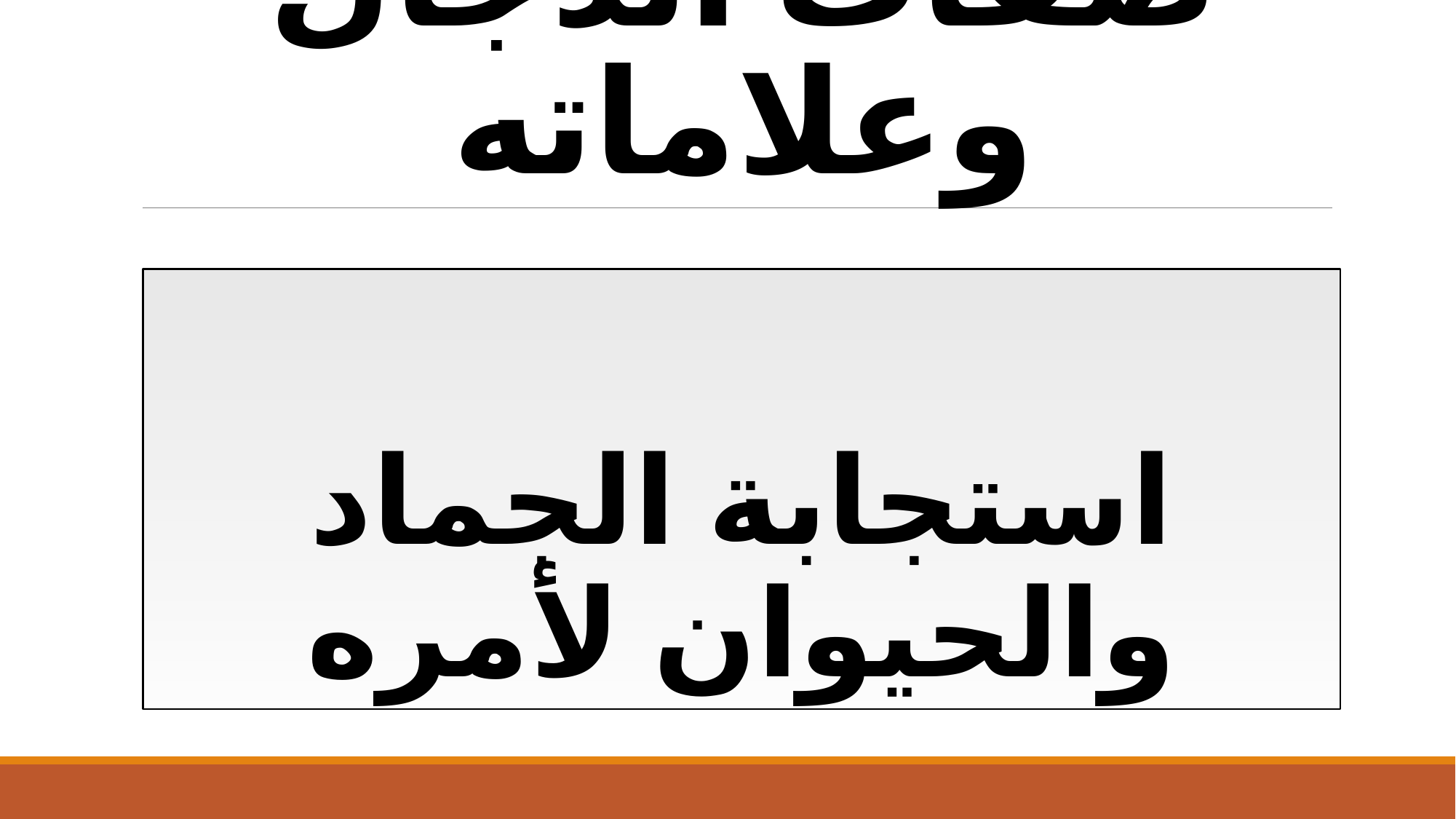

# صفات الدجال وعلاماته

استجابة الجماد والحيوان لأمره